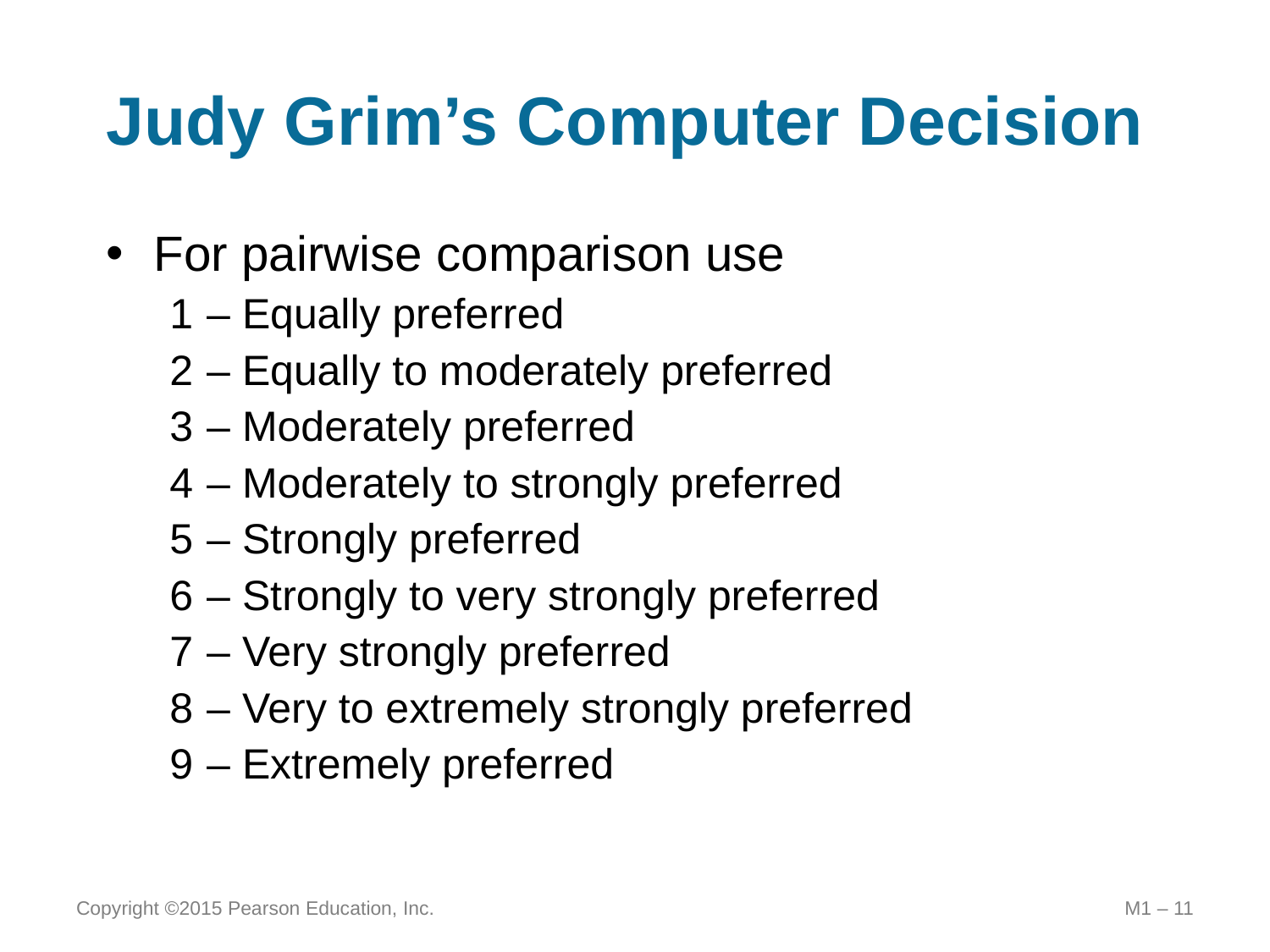

# Judy Grim’s Computer Decision
For pairwise comparison use
– Equally preferred
– Equally to moderately preferred
– Moderately preferred
– Moderately to strongly preferred
– Strongly preferred
– Strongly to very strongly preferred
– Very strongly preferred
– Very to extremely strongly preferred
– Extremely preferred

Copyright ©2015 Pearson Education, Inc.
M1 – 11